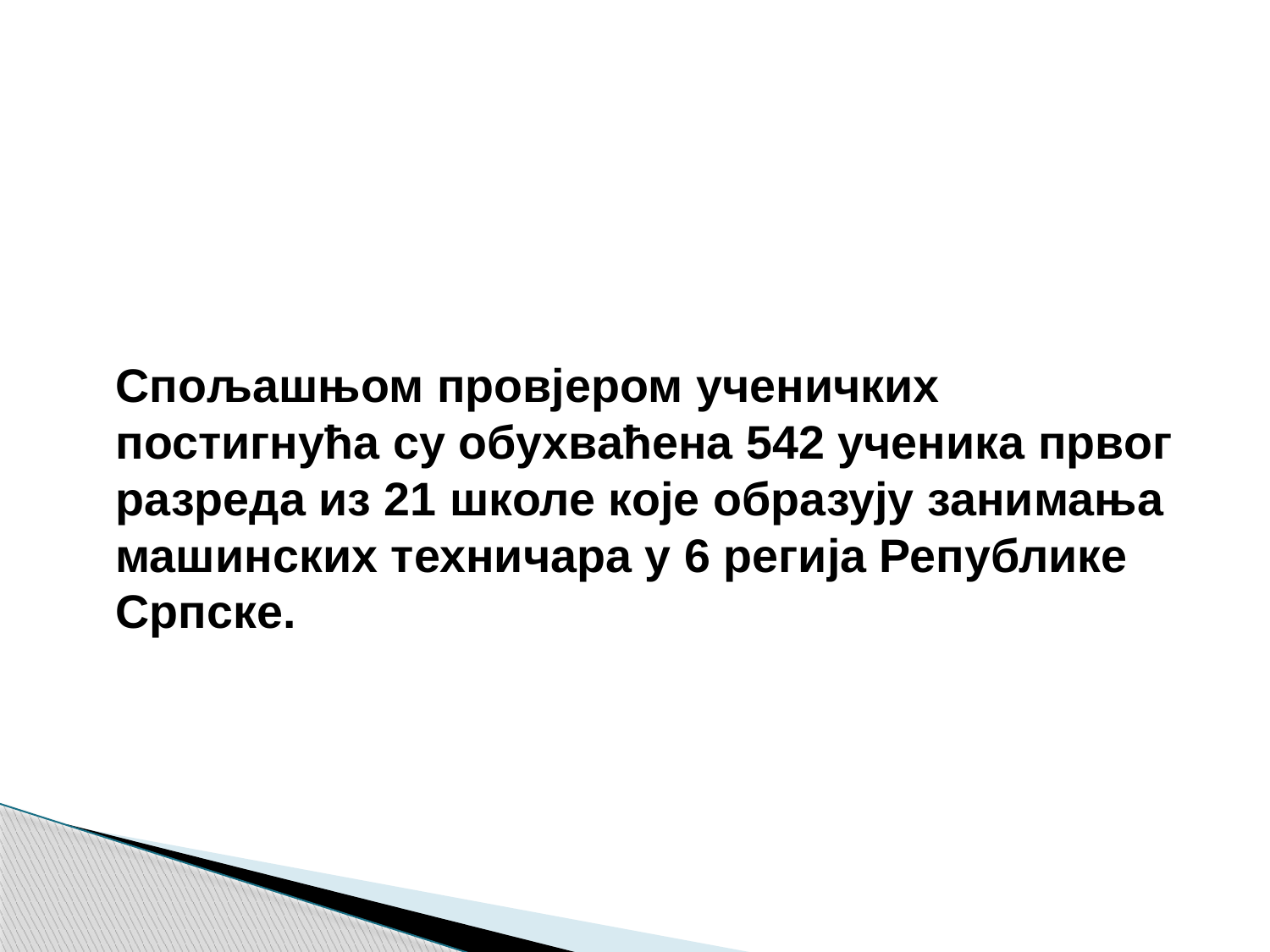

Спољашњом провјером ученичких постигнућа су обухваћена 542 ученика првог разреда из 21 школе које образују занимања машинских техничара у 6 регија Републике Српске.